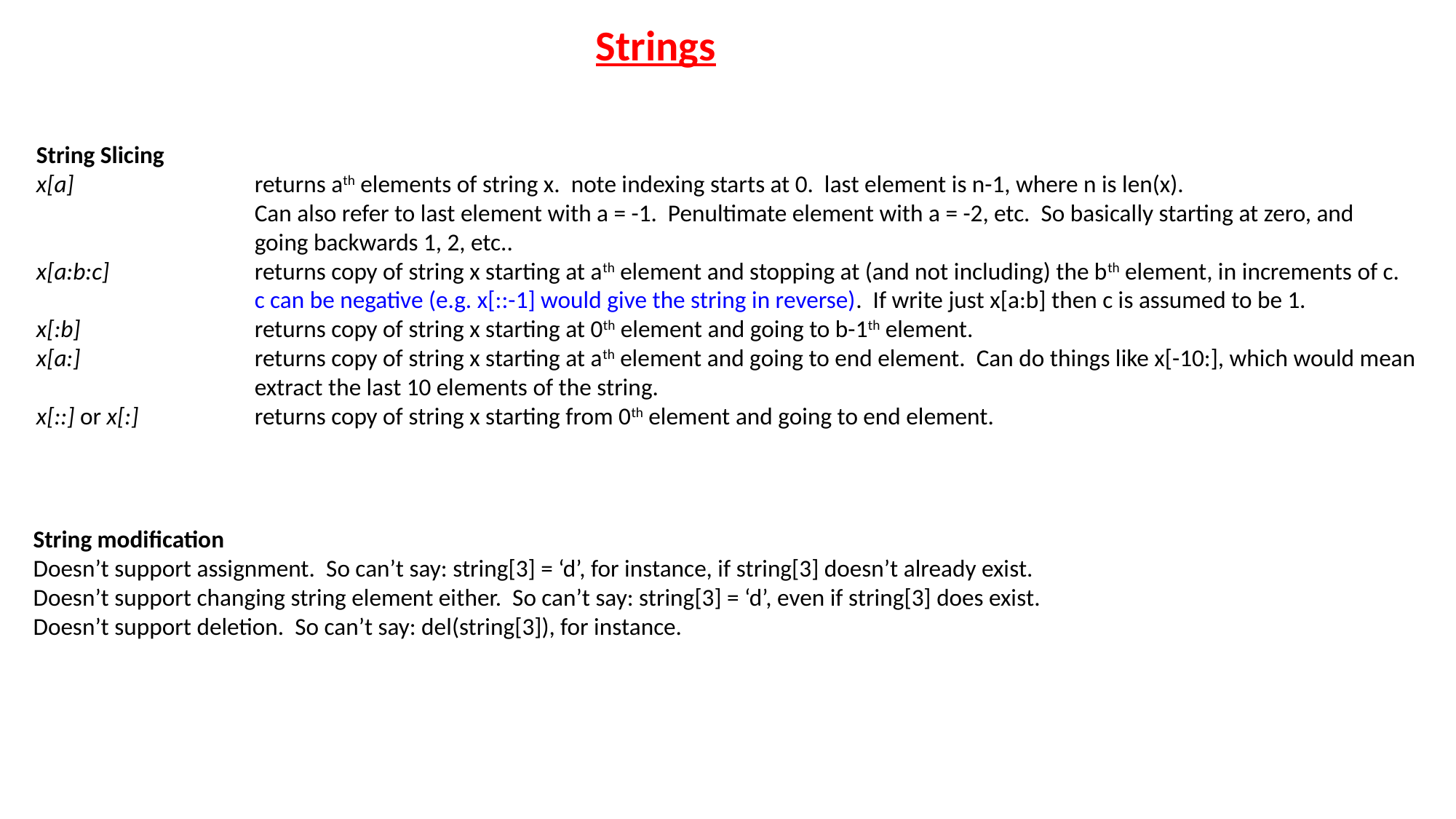

Strings
String Slicing
x[a] 		returns ath elements of string x.  note indexing starts at 0.  last element is n-1, where n is len(x).
		Can also refer to last element with a = -1.  Penultimate element with a = -2, etc.  So basically starting at zero, and
		going backwards 1, 2, etc..
x[a:b:c] 		returns copy of string x starting at ath element and stopping at (and not including) the bth element, in increments of c.
		c can be negative (e.g. x[::-1] would give the string in reverse).  If write just x[a:b] then c is assumed to be 1.
x[:b] 		returns copy of string x starting at 0th element and going to b-1th element.
x[a:]		returns copy of string x starting at ath element and going to end element.  Can do things like x[-10:], which would mean
		extract the last 10 elements of the string.
x[::] or x[:] 		returns copy of string x starting from 0th element and going to end element.
String modification
Doesn’t support assignment.  So can’t say: string[3] = ‘d’, for instance, if string[3] doesn’t already exist.
Doesn’t support changing string element either.  So can’t say: string[3] = ‘d’, even if string[3] does exist.
Doesn’t support deletion.  So can’t say: del(string[3]), for instance.